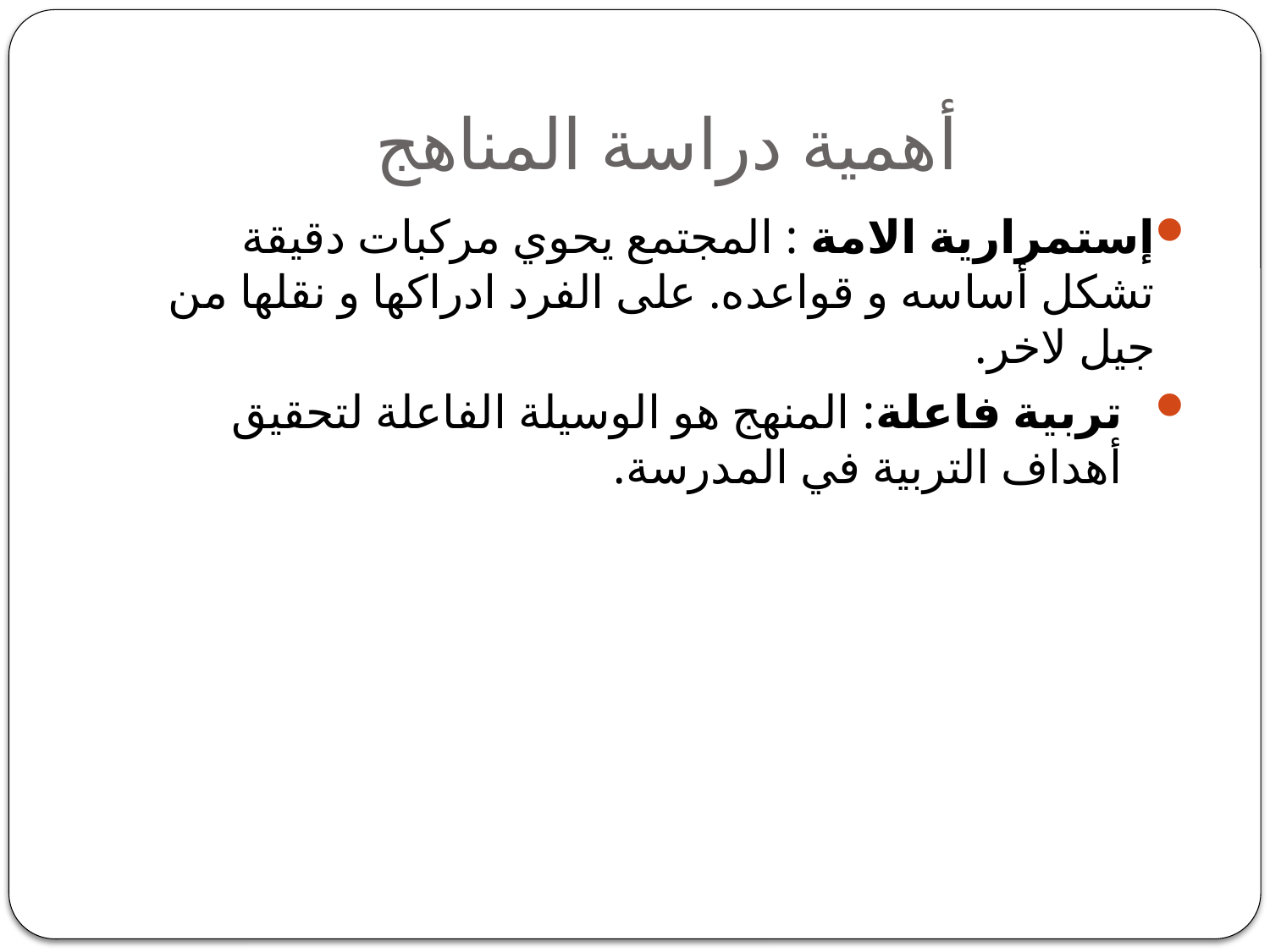

# أهمية دراسة المناهج
إستمرارية الامة : المجتمع يحوي مركبات دقيقة تشكل أساسه و قواعده. على الفرد ادراكها و نقلها من جيل لاخر.
تربية فاعلة: المنهج هو الوسيلة الفاعلة لتحقيق أهداف التربية في المدرسة.